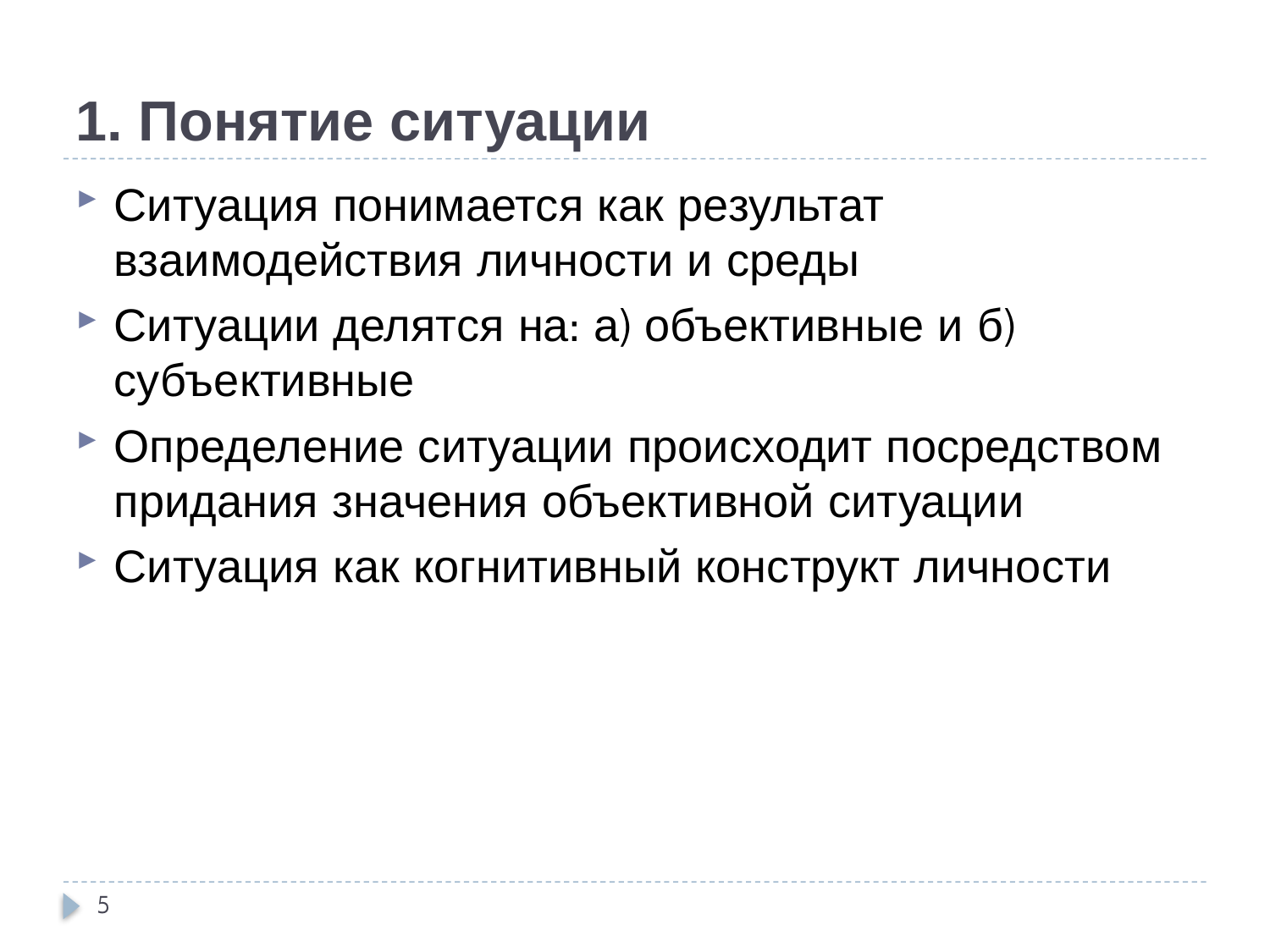

# 1. Понятие ситуации
Ситуация понимается как результат взаимодействия личности и среды
Ситуации делятся на: а) объективные и б) субъективные
Определение ситуации происходит посредством придания значения объективной ситуации
Ситуация как когнитивный конструкт личности
5